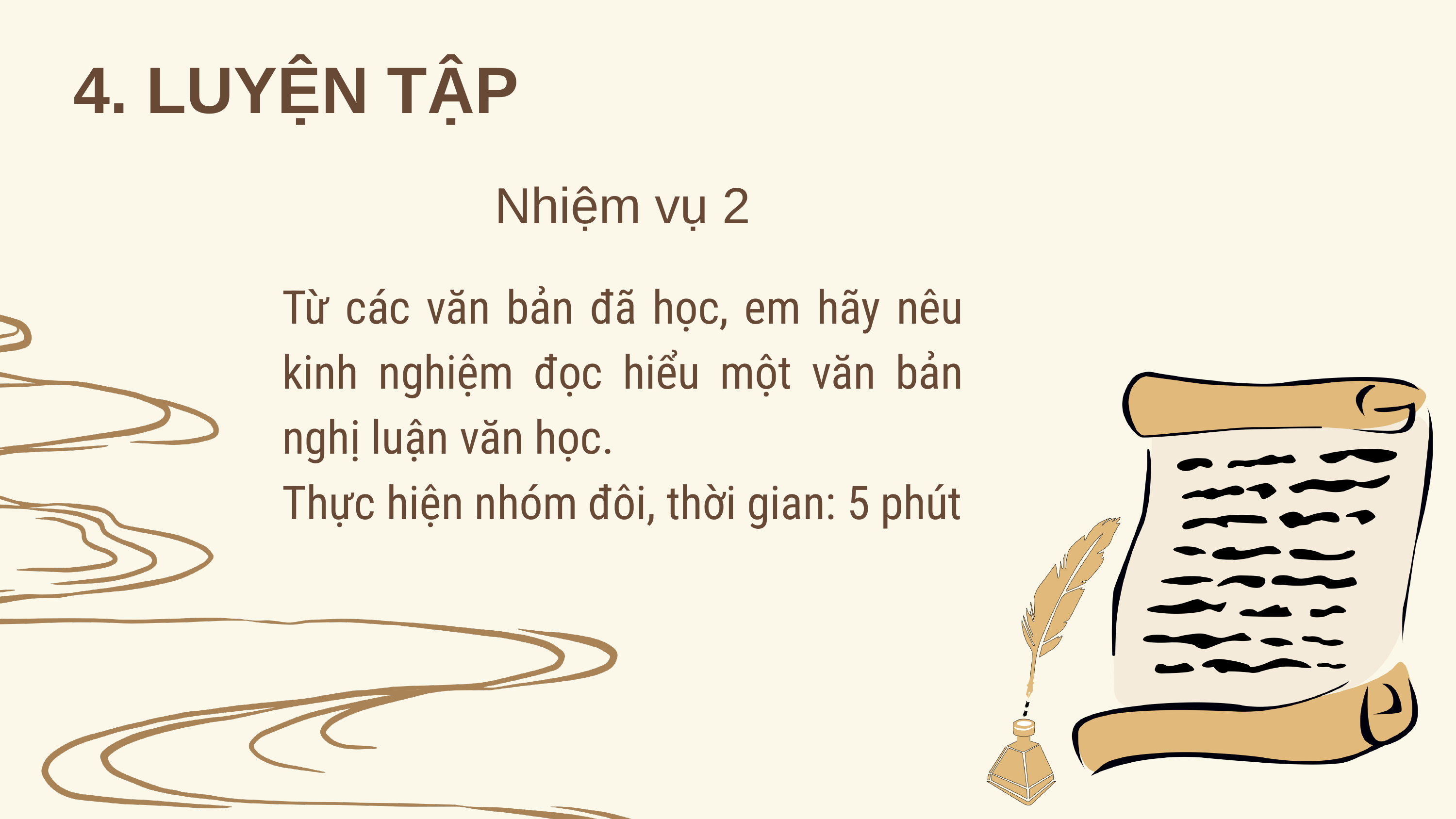

4. LUYỆN TẬP
Nhiệm vụ 2
Từ các văn bản đã học, em hãy nêu kinh nghiệm đọc hiểu một văn bản nghị luận văn học.
Thực hiện nhóm đôi, thời gian: 5 phút